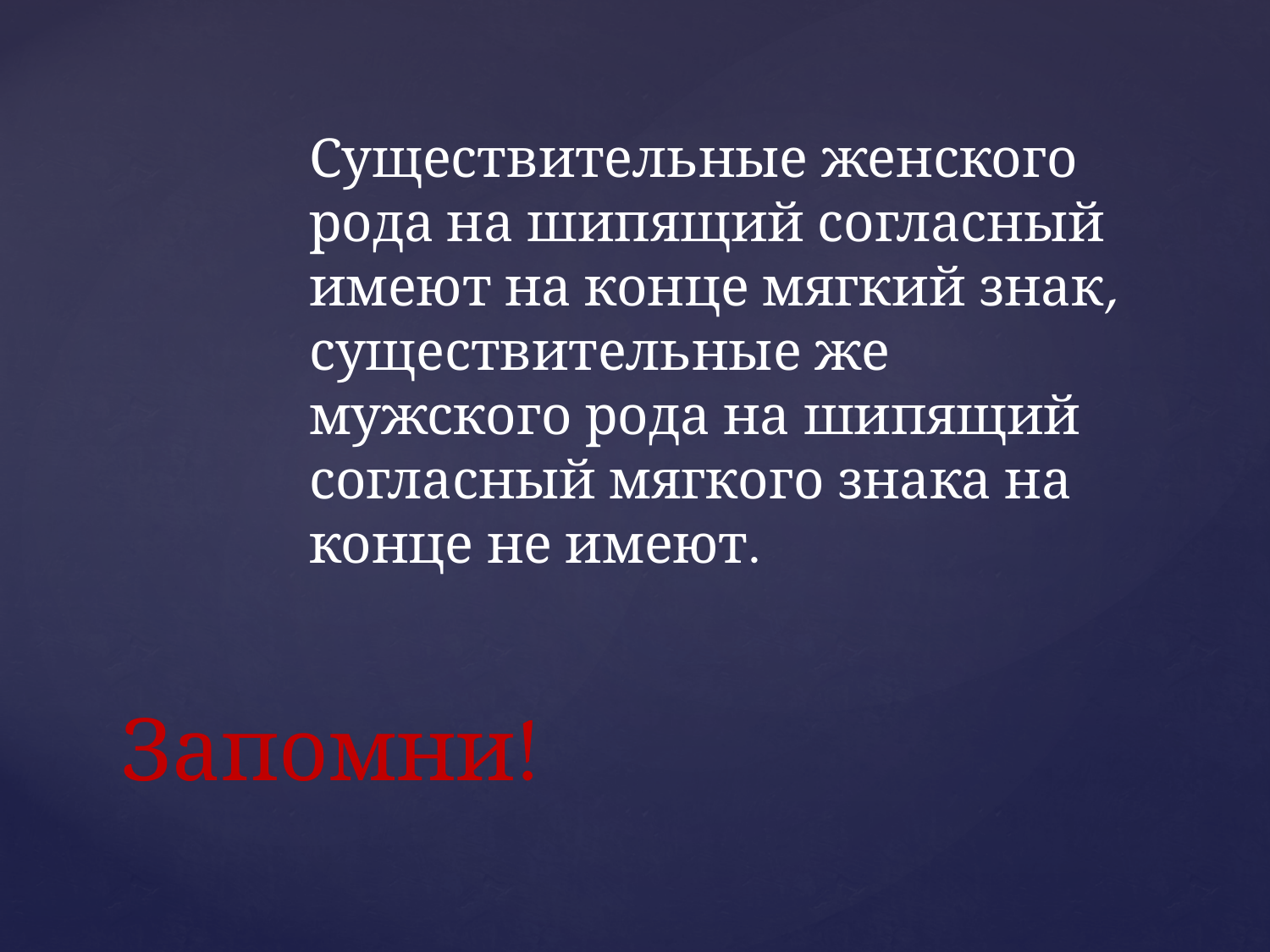

Существительные женского рода на шипящий согласный имеют на конце мягкий знак, существительные же мужского рода на шипящий согласный мягкого знака на конце не имеют.
# Запомни!